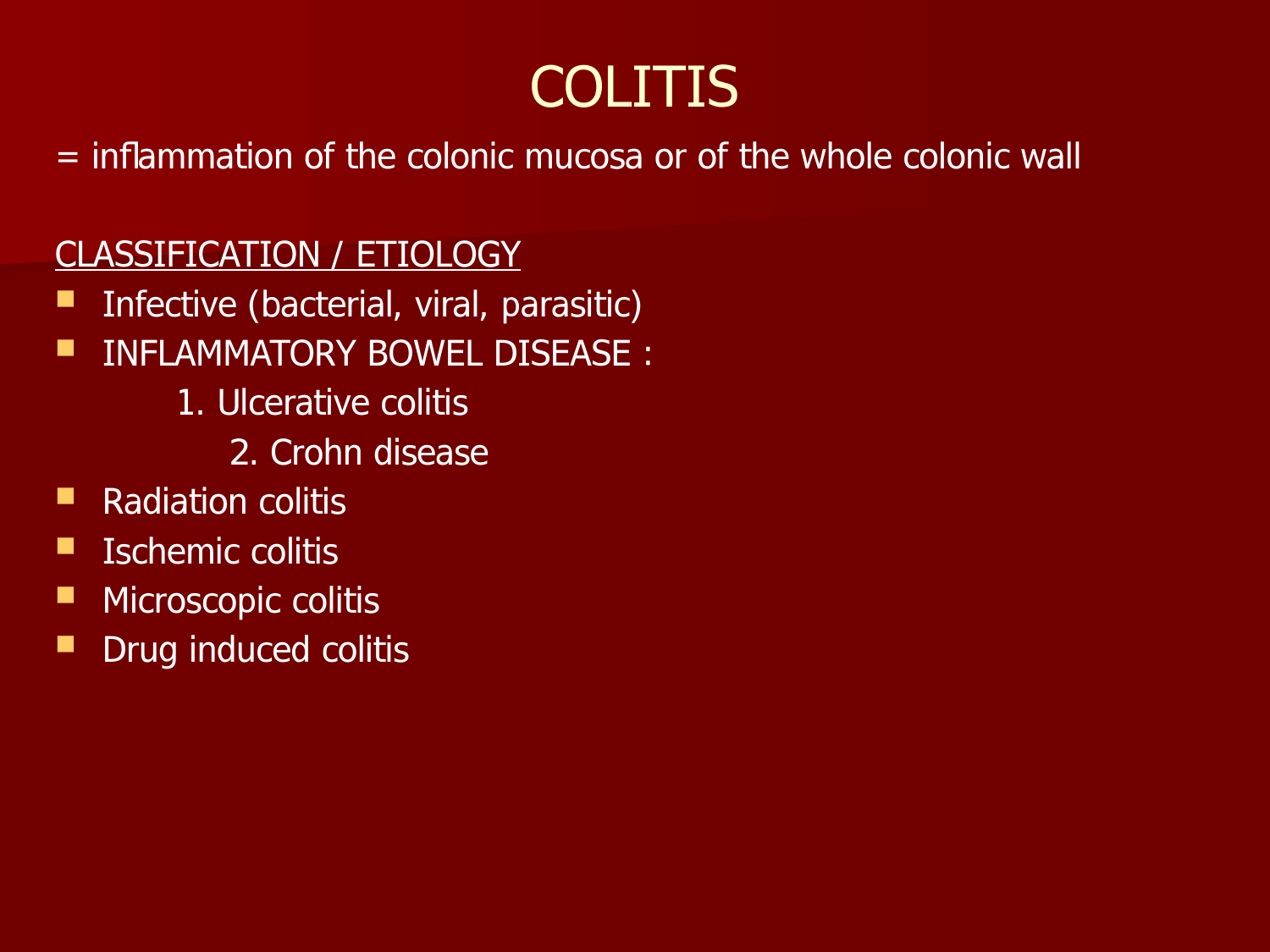

# COLITIS
= inflammation of the colonic mucosa or of the whole colonic wall

CLASSIFICATION / ETIOLOGY
Infective (bacterial, viral, parasitic)
INFLAMMATORY BOWEL DISEASE :
           1. Ulcerative colitis
  		2. Crohn disease
Radiation colitis
Ischemic colitis
Microscopic colitis
Drug induced colitis